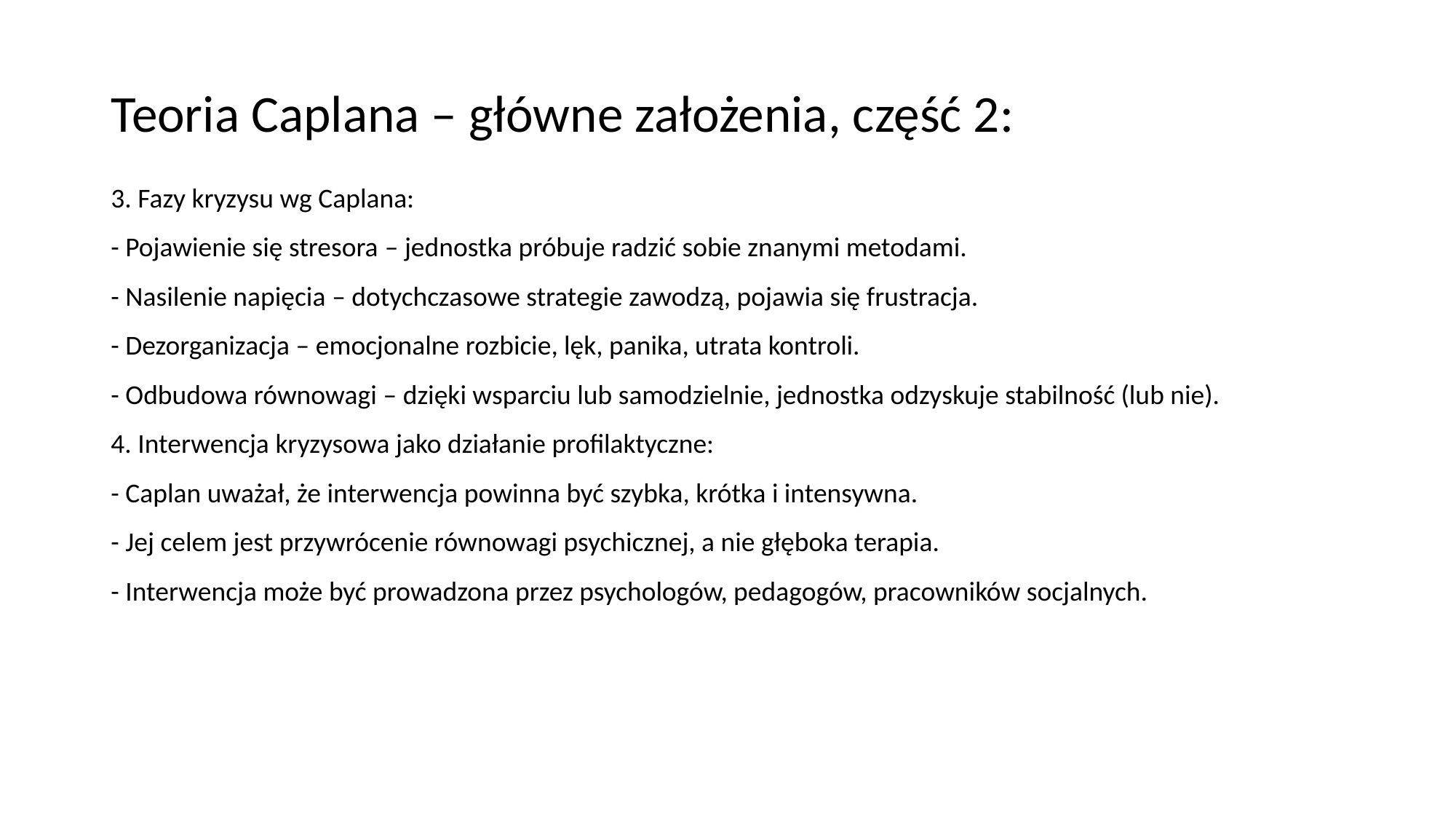

# Teoria Caplana – główne założenia, część 2:
3. Fazy kryzysu wg Caplana:
- Pojawienie się stresora – jednostka próbuje radzić sobie znanymi metodami.
- Nasilenie napięcia – dotychczasowe strategie zawodzą, pojawia się frustracja.
- Dezorganizacja – emocjonalne rozbicie, lęk, panika, utrata kontroli.
- Odbudowa równowagi – dzięki wsparciu lub samodzielnie, jednostka odzyskuje stabilność (lub nie).
4. Interwencja kryzysowa jako działanie profilaktyczne:
- Caplan uważał, że interwencja powinna być szybka, krótka i intensywna.
- Jej celem jest przywrócenie równowagi psychicznej, a nie głęboka terapia.
- Interwencja może być prowadzona przez psychologów, pedagogów, pracowników socjalnych.